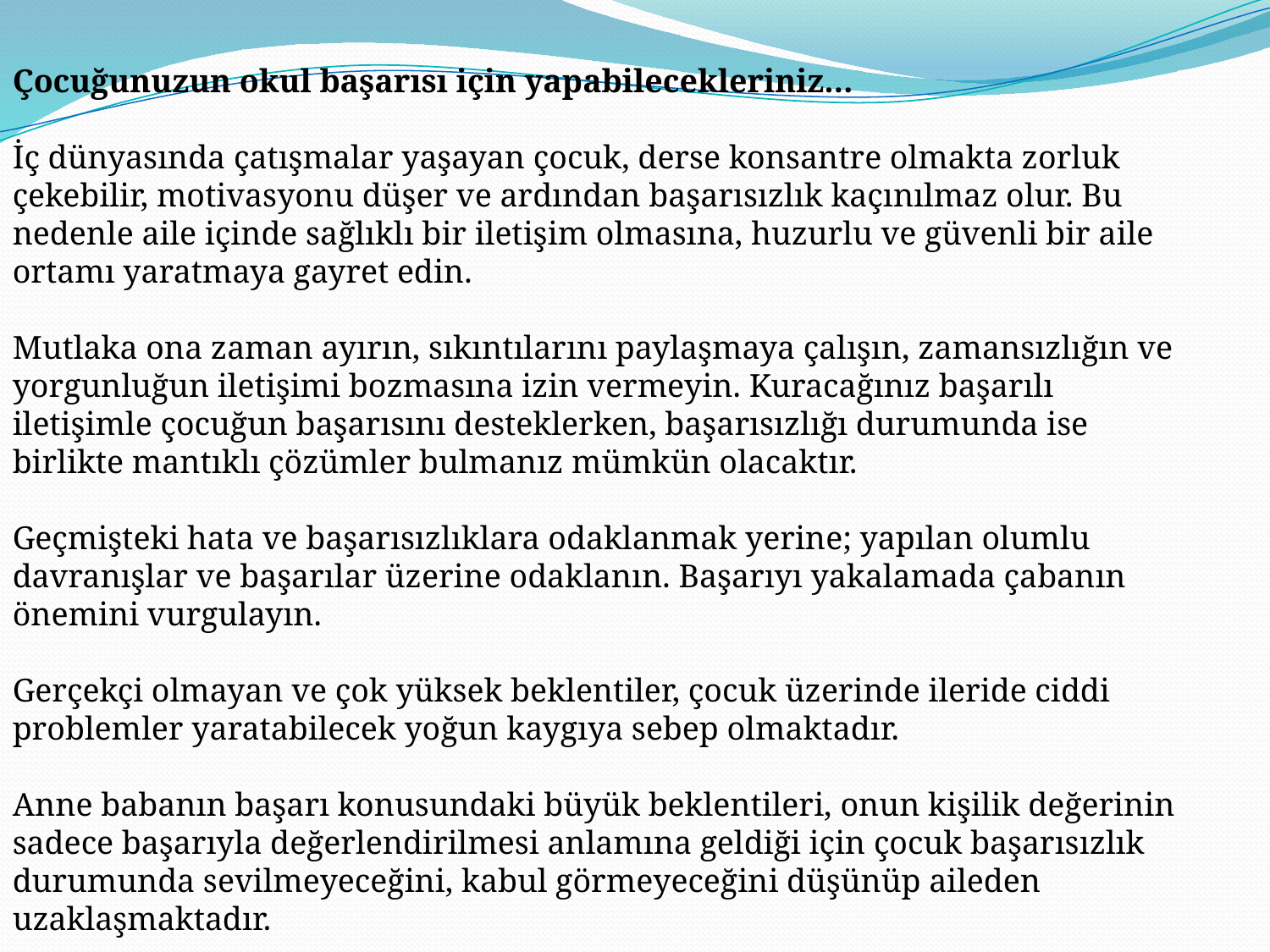

Çocuğunuzun okul başarısı için yapabilecekleriniz…

İç dünyasında çatışmalar yaşayan çocuk, derse konsantre olmakta zorluk çekebilir, motivasyonu düşer ve ardından başarısızlık kaçınılmaz olur. Bu nedenle aile içinde sağlıklı bir iletişim olmasına, huzurlu ve güvenli bir aile ortamı yaratmaya gayret edin.

Mutlaka ona zaman ayırın, sıkıntılarını paylaşmaya çalışın, zamansızlığın ve yorgunluğun iletişimi bozmasına izin vermeyin. Kuracağınız başarılı iletişimle çocuğun başarısını desteklerken, başarısızlığı durumunda ise birlikte mantıklı çözümler bulmanız mümkün olacaktır.

Geçmişteki hata ve başarısızlıklara odaklanmak yerine; yapılan olumlu davranışlar ve başarılar üzerine odaklanın. Başarıyı yakalamada çabanın önemini vurgulayın.

Gerçekçi olmayan ve çok yüksek beklentiler, çocuk üzerinde ileride ciddi problemler yaratabilecek yoğun kaygıya sebep olmaktadır.

Anne babanın başarı konusundaki büyük beklentileri, onun kişilik değerinin sadece başarıyla değerlendirilmesi anlamına geldiği için çocuk başarısızlık durumunda sevilmeyeceğini, kabul görmeyeceğini düşünüp aileden uzaklaşmaktadır.

Beklentilerinizi çocuğun potansiyeline uygun tutun.